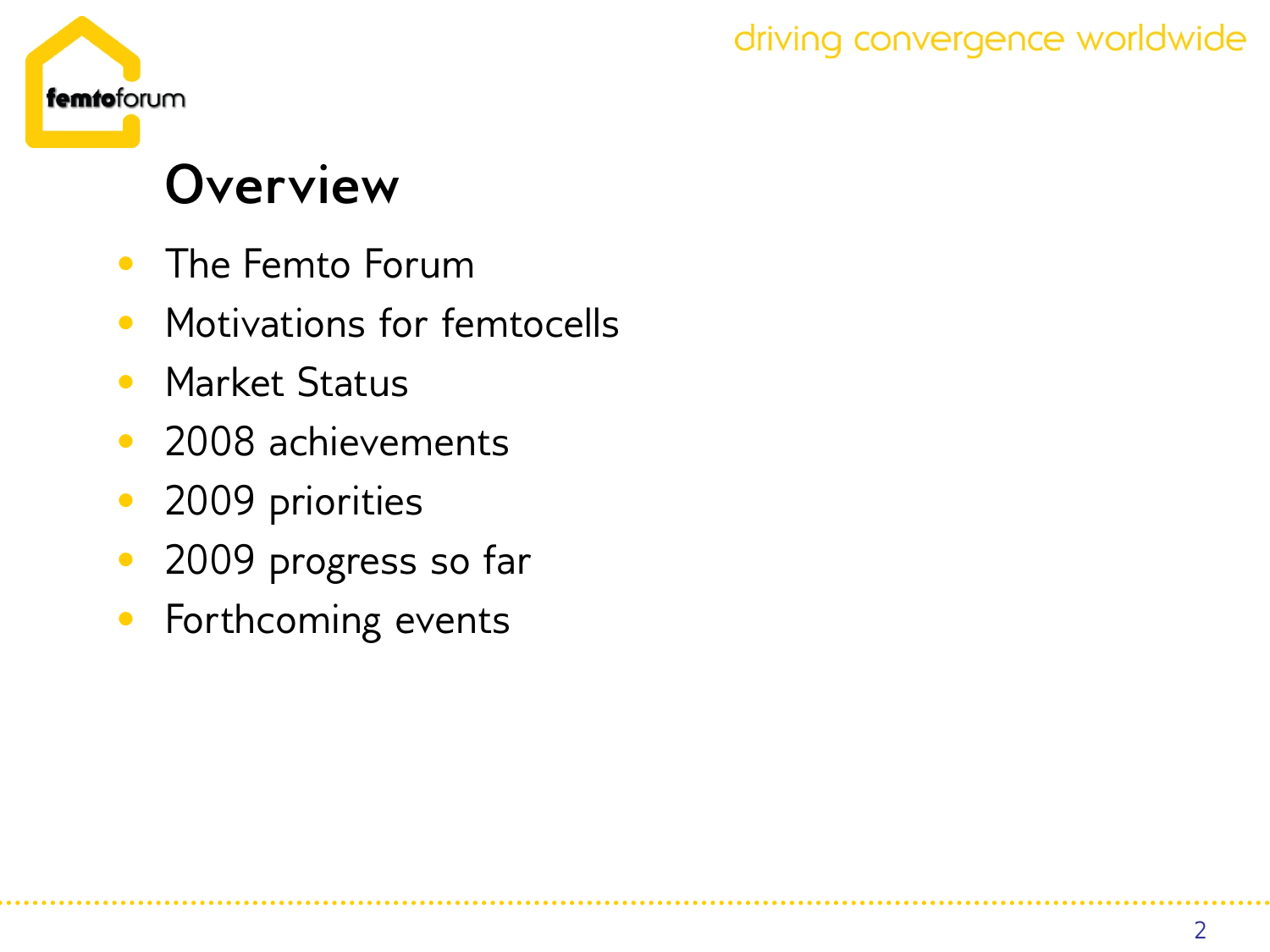

# Overview
The Femto Forum
Motivations for femtocells
Market Status
2008 achievements
2009 priorities
2009 progress so far
Forthcoming events

2